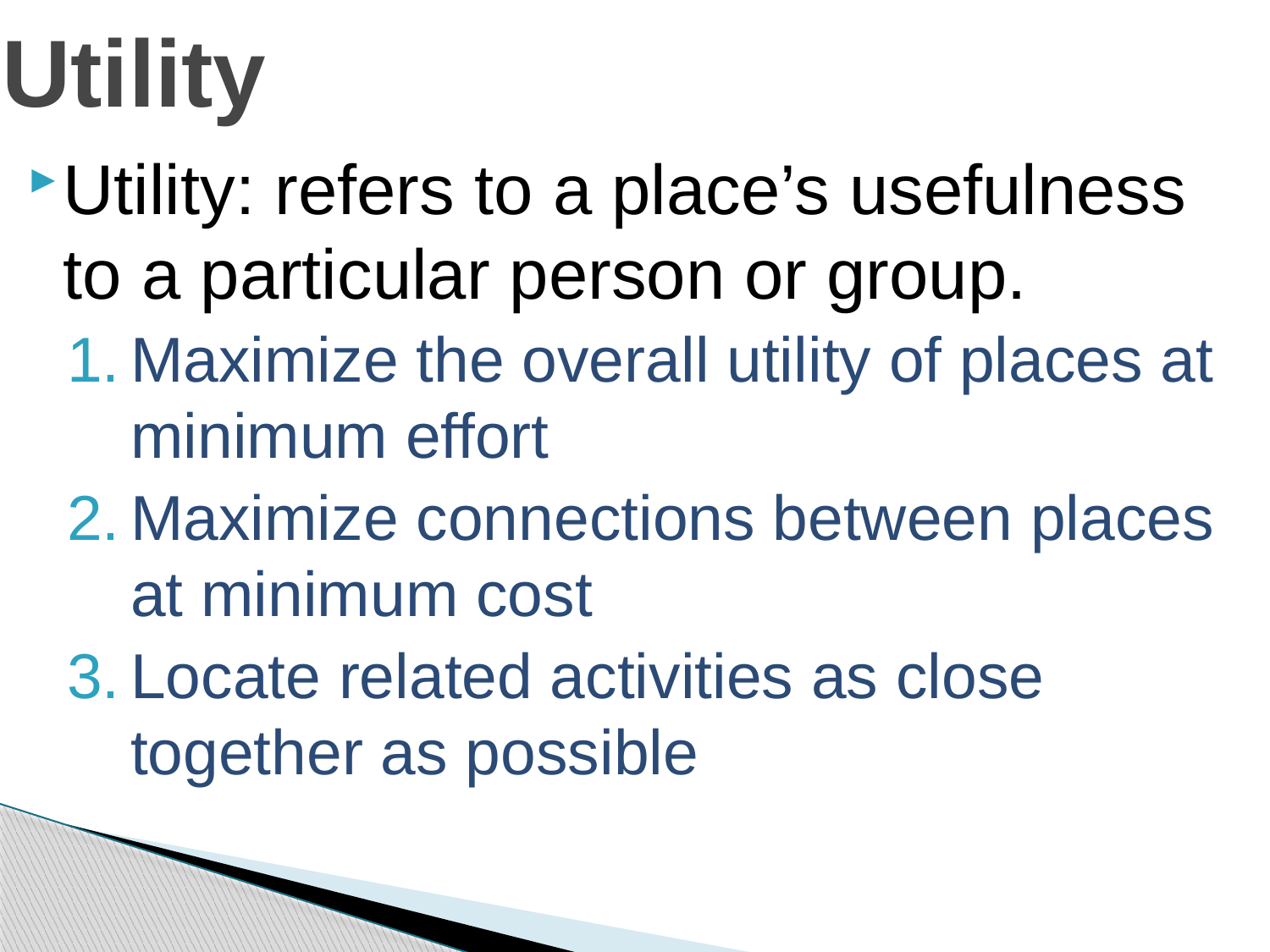

# Utility
Utility: refers to a place’s usefulness to a particular person or group.
Maximize the overall utility of places at minimum effort
Maximize connections between places at minimum cost
Locate related activities as close together as possible